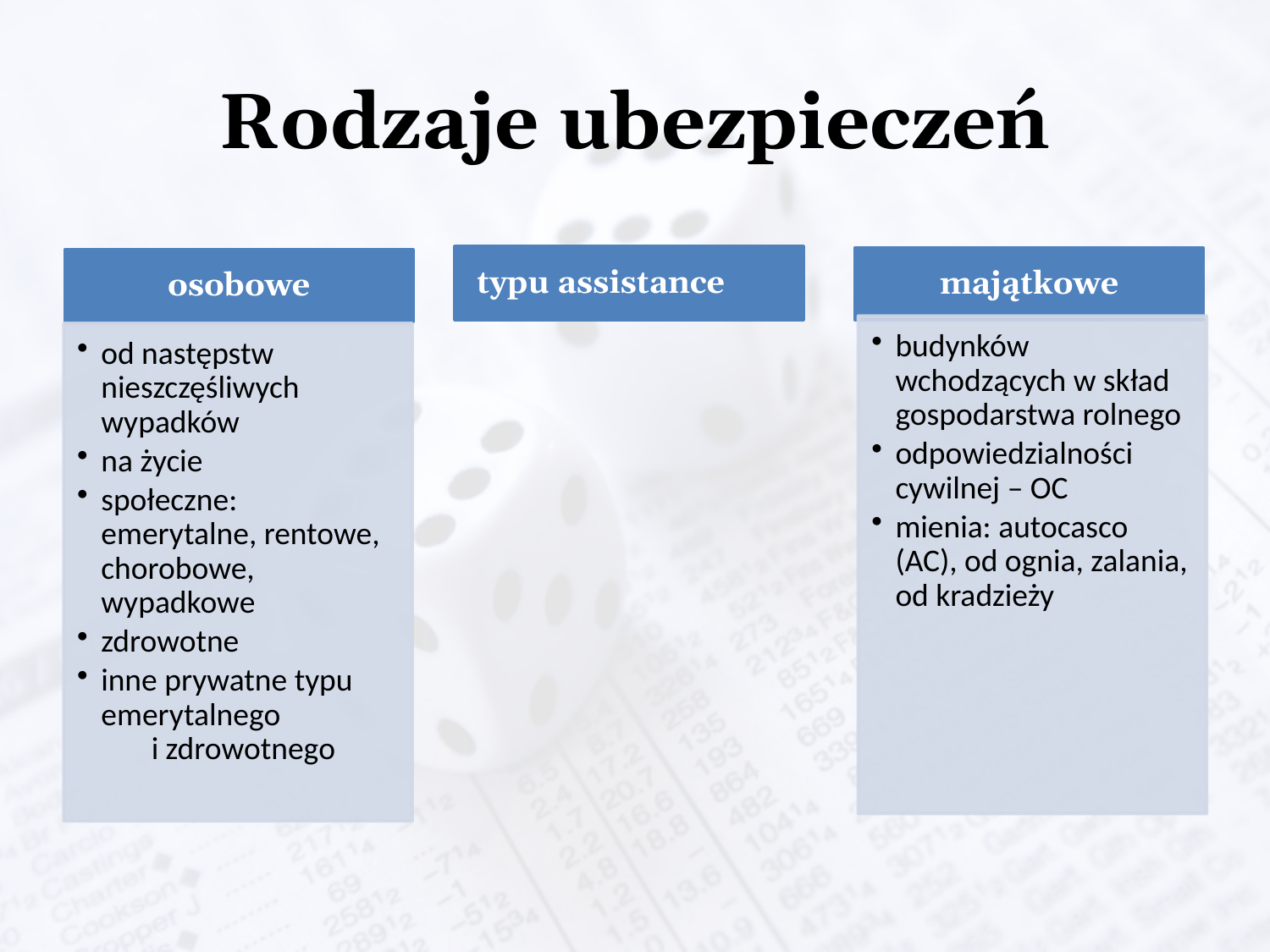

# Rodzaje ubezpieczeń
osobowe
od następstw nieszczęśliwych wypadków
na życie
społeczne: emerytalne, rentowe, chorobowe, wypadkowe
zdrowotne
inne prywatne typu  emerytalnego                       i zdrowotnego
typu assistance

majątkowe
budynków wchodzących w skład gospodarstwa rolnego
odpowiedzialności cywilnej – OC
mienia: autocasco (AC), od ognia, zalania, od kradzieży